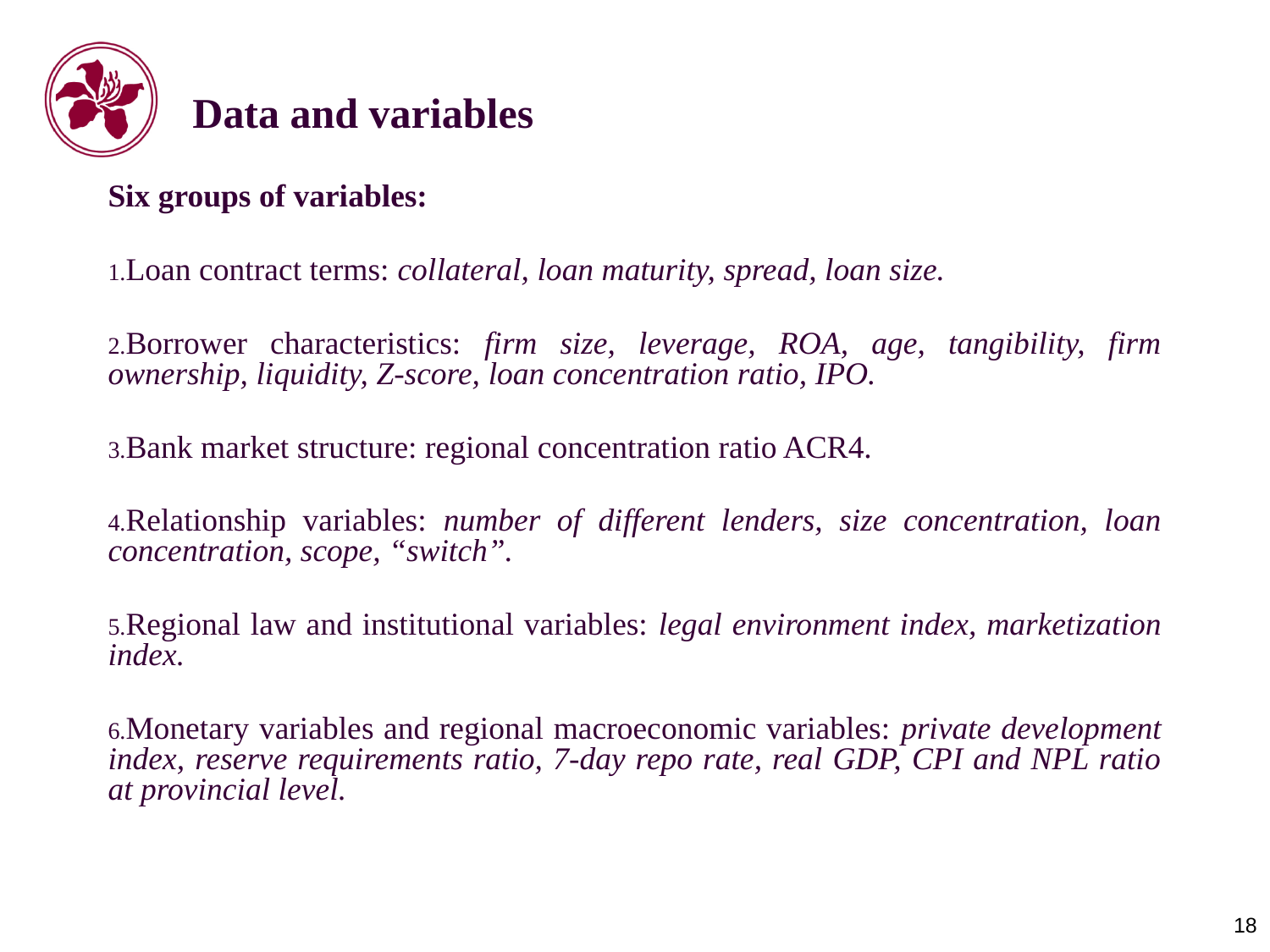

# Data and variables
Six groups of variables:

Loan contract terms: collateral, loan maturity, spread, loan size.

Borrower characteristics: firm size, leverage, ROA, age, tangibility, firm ownership, liquidity, Z-score, loan concentration ratio, IPO.

Bank market structure: regional concentration ratio ACR4.

Relationship variables: number of different lenders, size concentration, loan concentration, scope, “switch”.

Regional law and institutional variables: legal environment index, marketization index.

Monetary variables and regional macroeconomic variables: private development index, reserve requirements ratio, 7-day repo rate, real GDP, CPI and NPL ratio at provincial level.
18